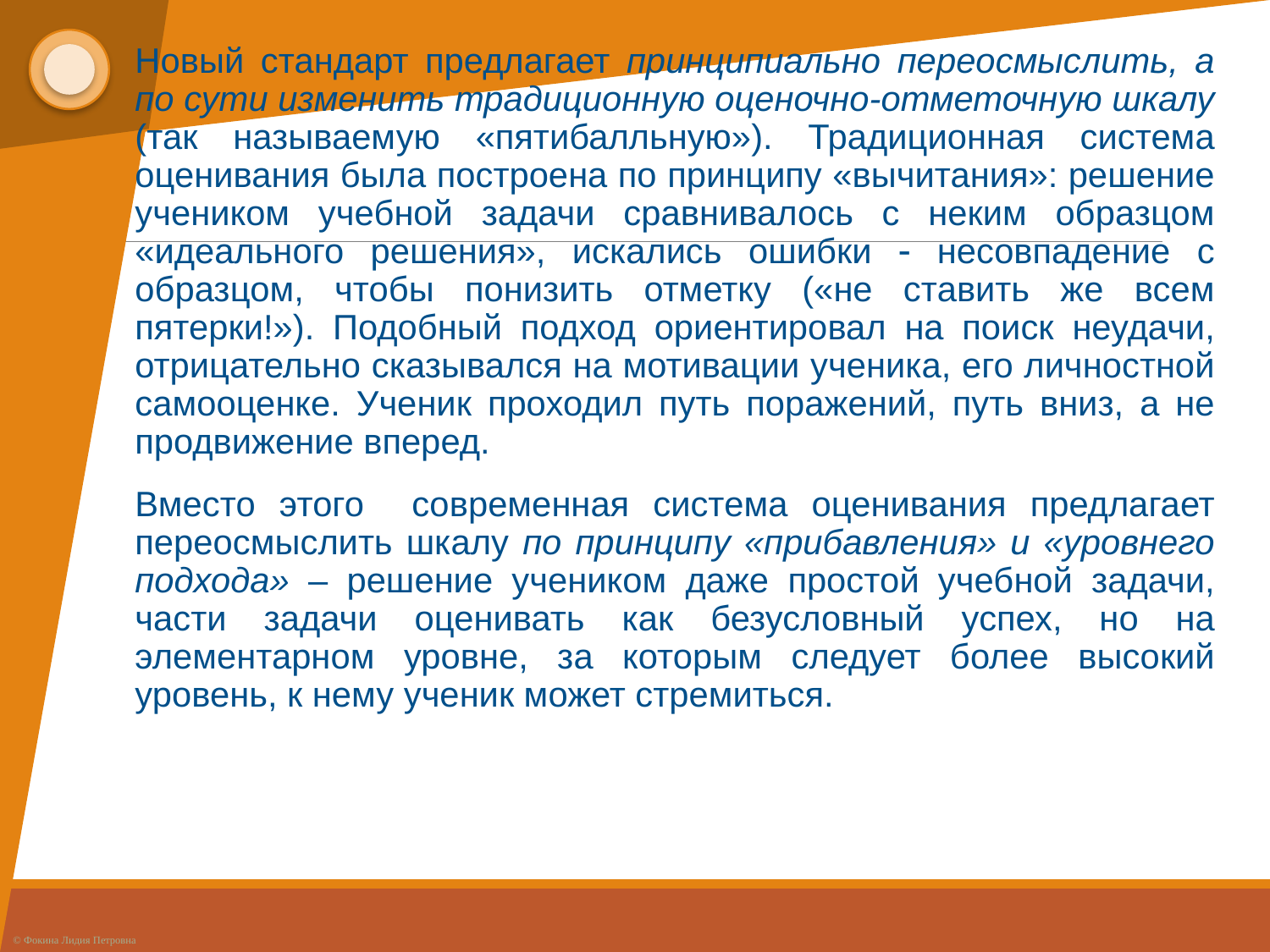

#
Новый стандарт предлагает принципиально переосмыслить, а по сути изменить традиционную оценочно-отметочную шкалу (так называемую «пятибалльную»). Традиционная система оценивания была построена по принципу «вычитания»: решение учеником учебной задачи сравнивалось с неким образцом «идеального решения», искались ошибки − несовпадение с образцом, чтобы понизить отметку («не ставить же всем пятерки!»). Подобный подход ориентировал на поиск неудачи, отрицательно сказывался на мотивации ученика, его личностной самооценке. Ученик проходил путь поражений, путь вниз, а не продвижение вперед.
Вместо этого  современная система оценивания предлагает переосмыслить шкалу по принципу «прибавления» и «уровнего подхода» – решение учеником даже простой учебной задачи, части задачи оценивать как безусловный успех, но на элементарном уровне, за которым следует более высокий уровень, к нему ученик может стремиться.